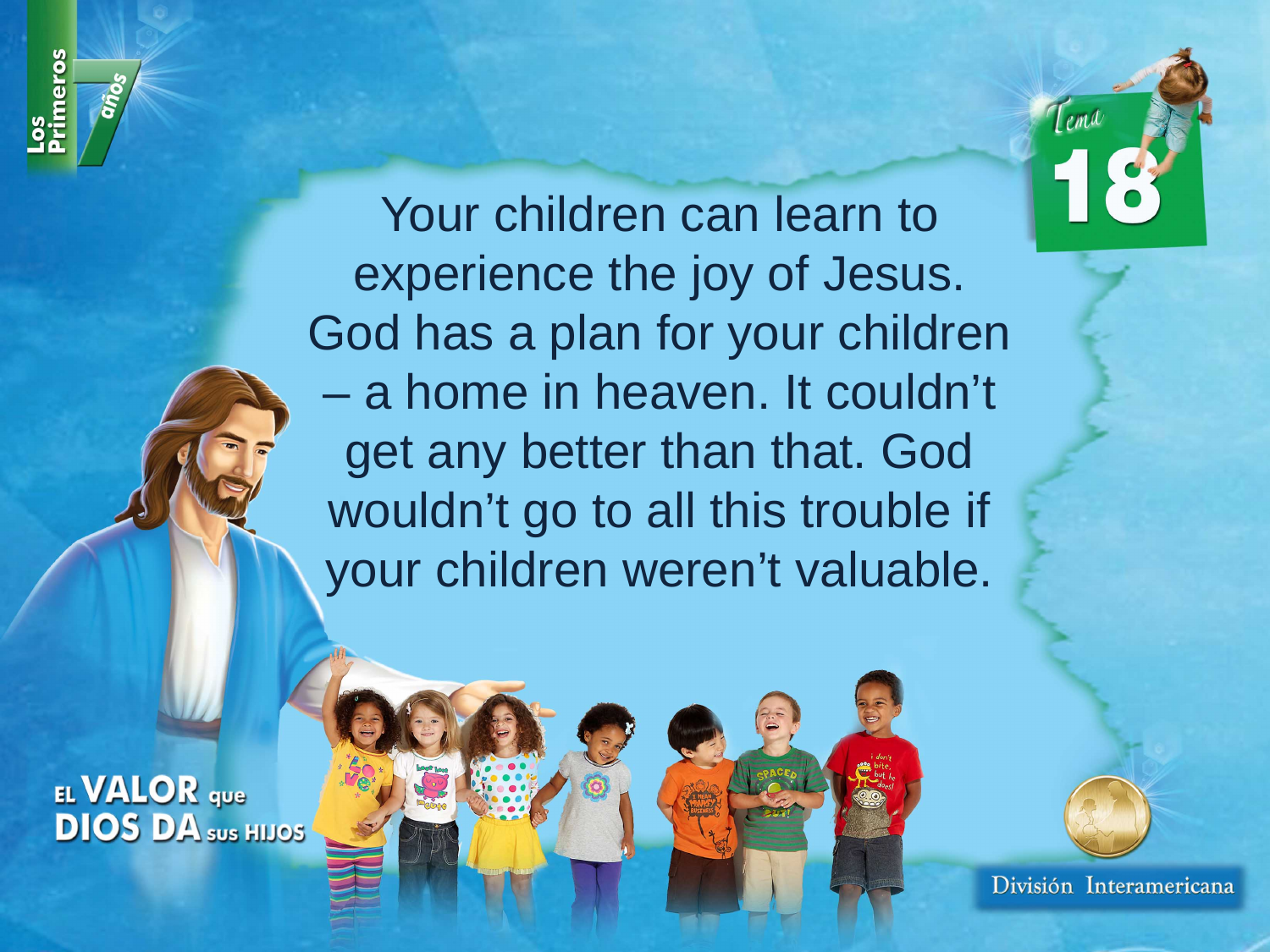

Your children can learn to experience the joy of Jesus. God has a plan for your children – a home in heaven. It couldn’t get any better than that. God wouldn’t go to all this trouble if your children weren’t valuable.